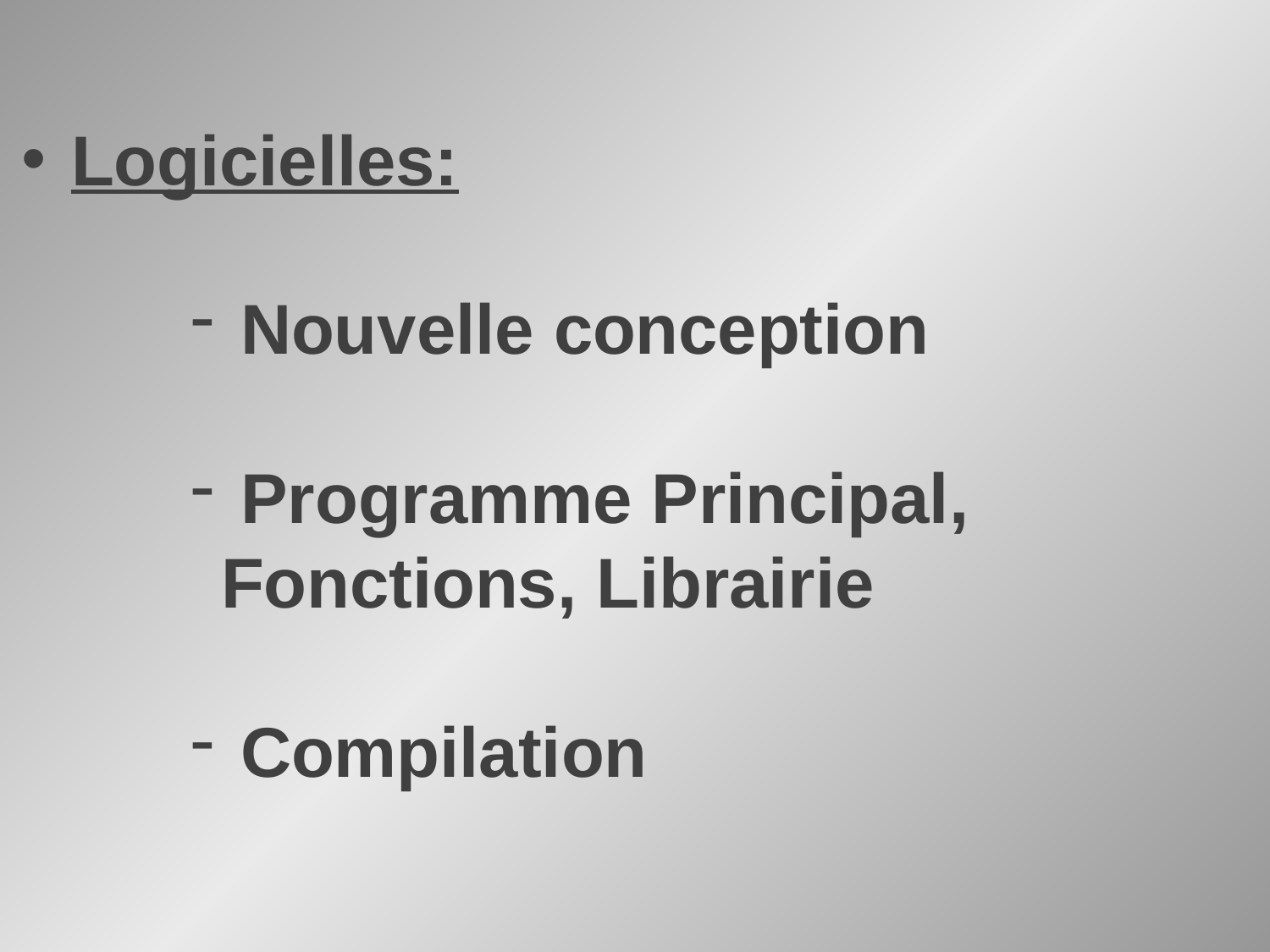

Logicielles:
 Nouvelle conception

 Programme Principal, Fonctions, Librairie

 Compilation